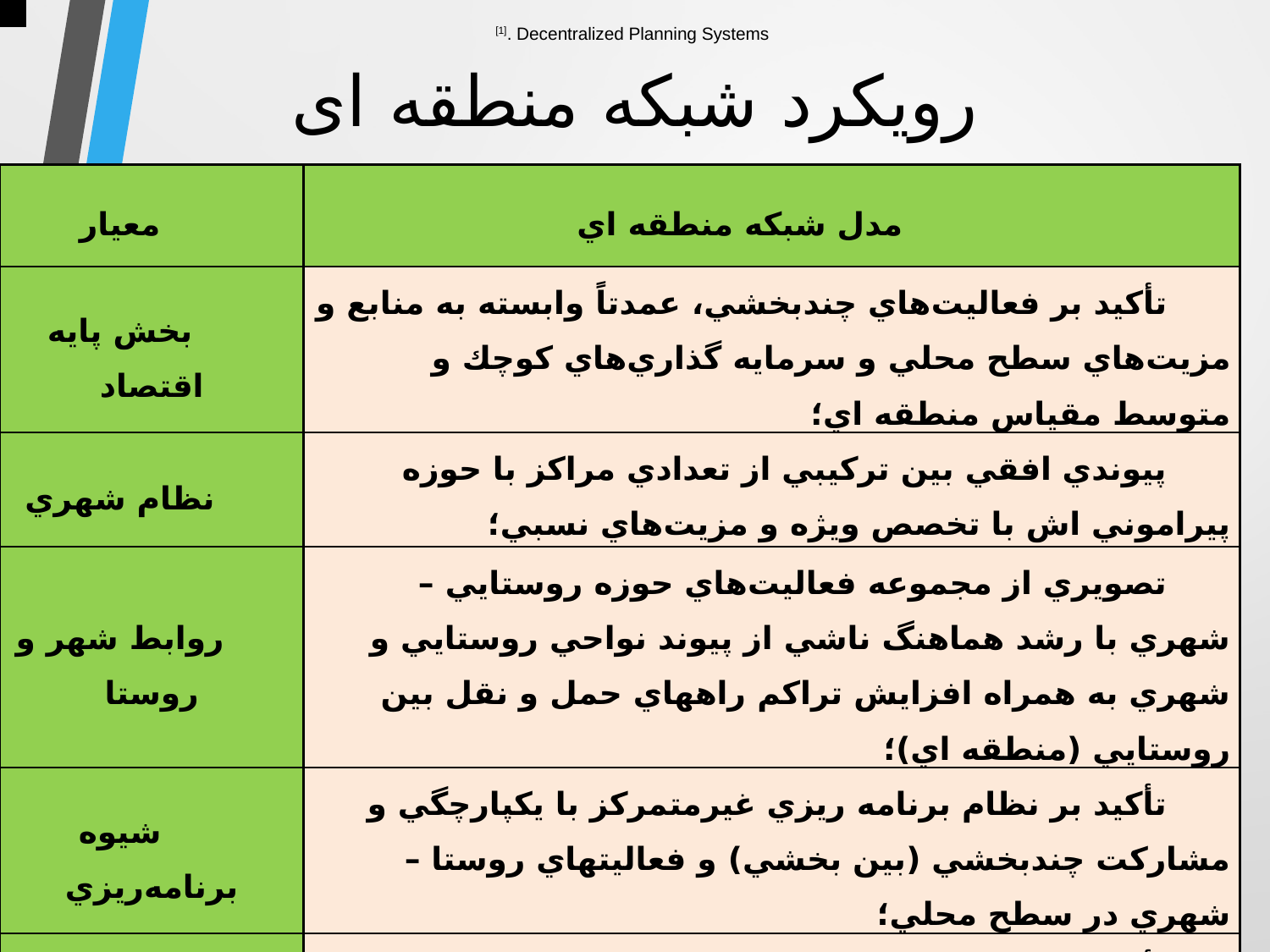

[1]. Decentralized Planning Systems
# رویکرد شبکه منطقه ای
| معيار | مدل شبكه منطقه اي |
| --- | --- |
| بخش پايه اقتصاد | تأكيد بر فعاليت‌هاي چندبخشي، عمدتاً وابسته به منابع و مزيت‌هاي سطح محلي و سرمايه گذاري‌هاي كوچك و متوسط مقياس منطقه اي؛ |
| نظام شهري | پيوندي افقي بين تركيبي از تعدادي مراكز با حوزه پيراموني اش با تخصص ويژه و مزيت‌هاي نسبي؛ |
| روابط شهر و روستا | تصويري از مجموعه فعاليت‌هاي حوزه روستايي – شهري با رشد هماهنگ ناشي از پيوند نواحي روستايي و شهري به همراه افزايش تراكم راههاي حمل و نقل بين روستايي (منطقه اي)؛ |
| شيوه برنامه‌ريزي | تأكيد بر نظام برنامه ريزي غيرمتمركز با يكپارچگي و مشاركت چندبخشي (بين بخشي) و فعاليتهاي روستا – شهري در سطح محلي؛ |
| حوزه‌هاي سياستگذاري | تأكيد بر تنوع فعاليت كشاورزي، صنايع تبديلي كشاورزي، توليد كارخانه اي مبتني بر منابع، خدمات شهري، آموزش نيروي انساني و شبكه حمل و نقل بين سكونتگاهي محلي. |